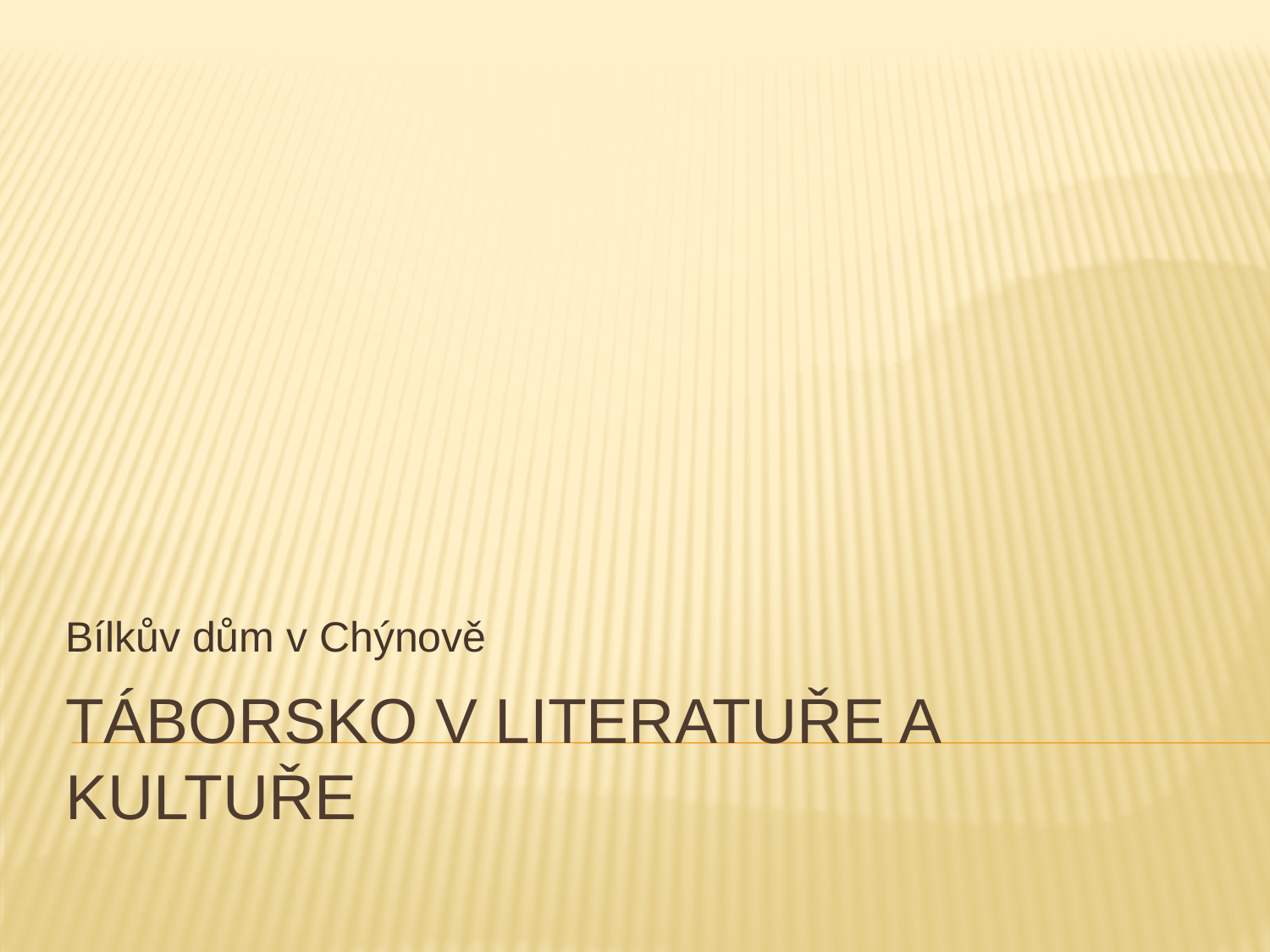

Bílkův dům v Chýnově
# Táborsko v literatuře a kultuře